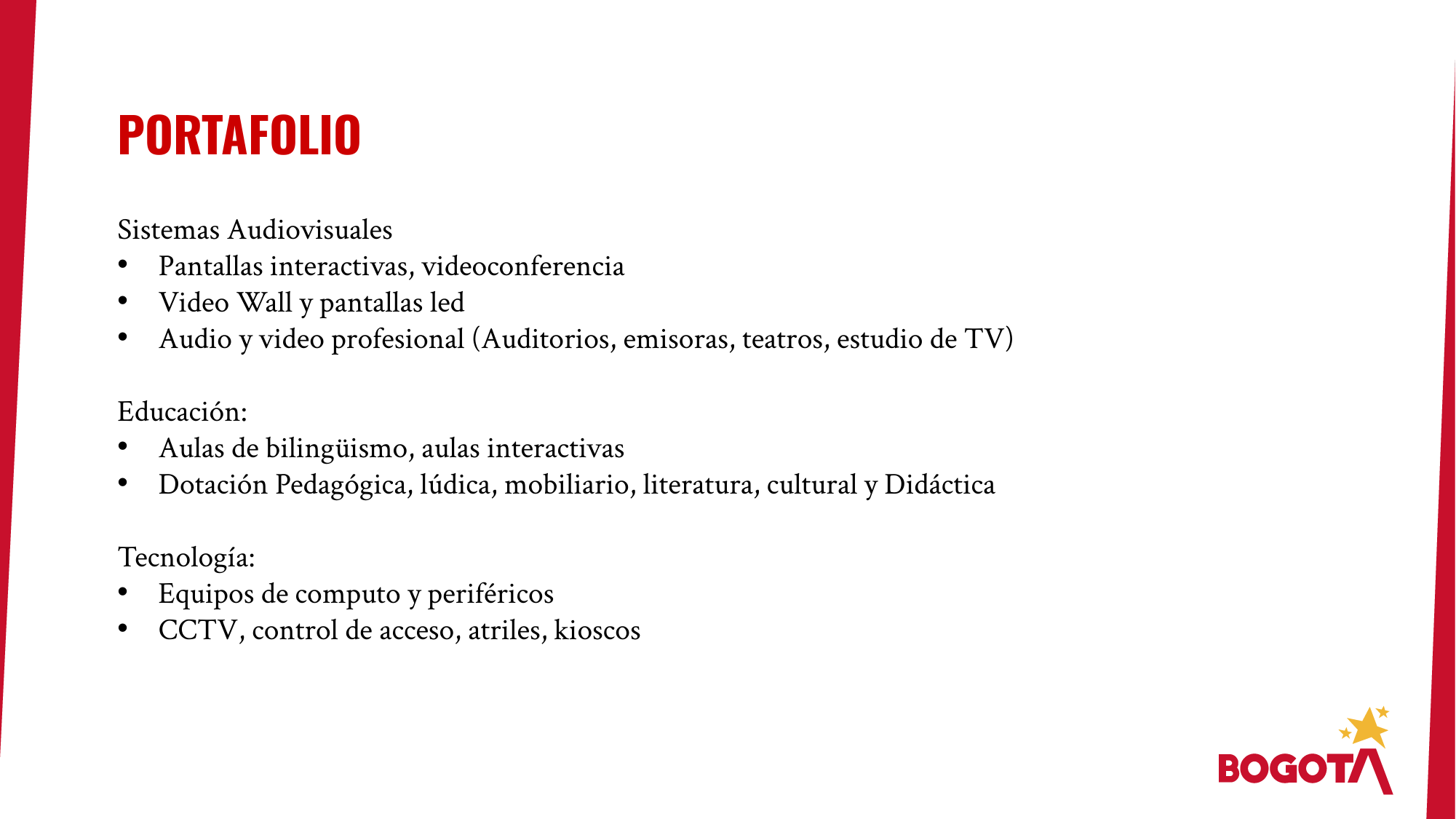

PORTAFOLIO

Sistemas Audiovisuales
Pantallas interactivas, videoconferencia
Video Wall y pantallas led
Audio y video profesional (Auditorios, emisoras, teatros, estudio de TV)

Educación:
Aulas de bilingüismo, aulas interactivas
Dotación Pedagógica, lúdica, mobiliario, literatura, cultural y Didáctica

Tecnología:
Equipos de computo y periféricos
CCTV, control de acceso, atriles, kioscos